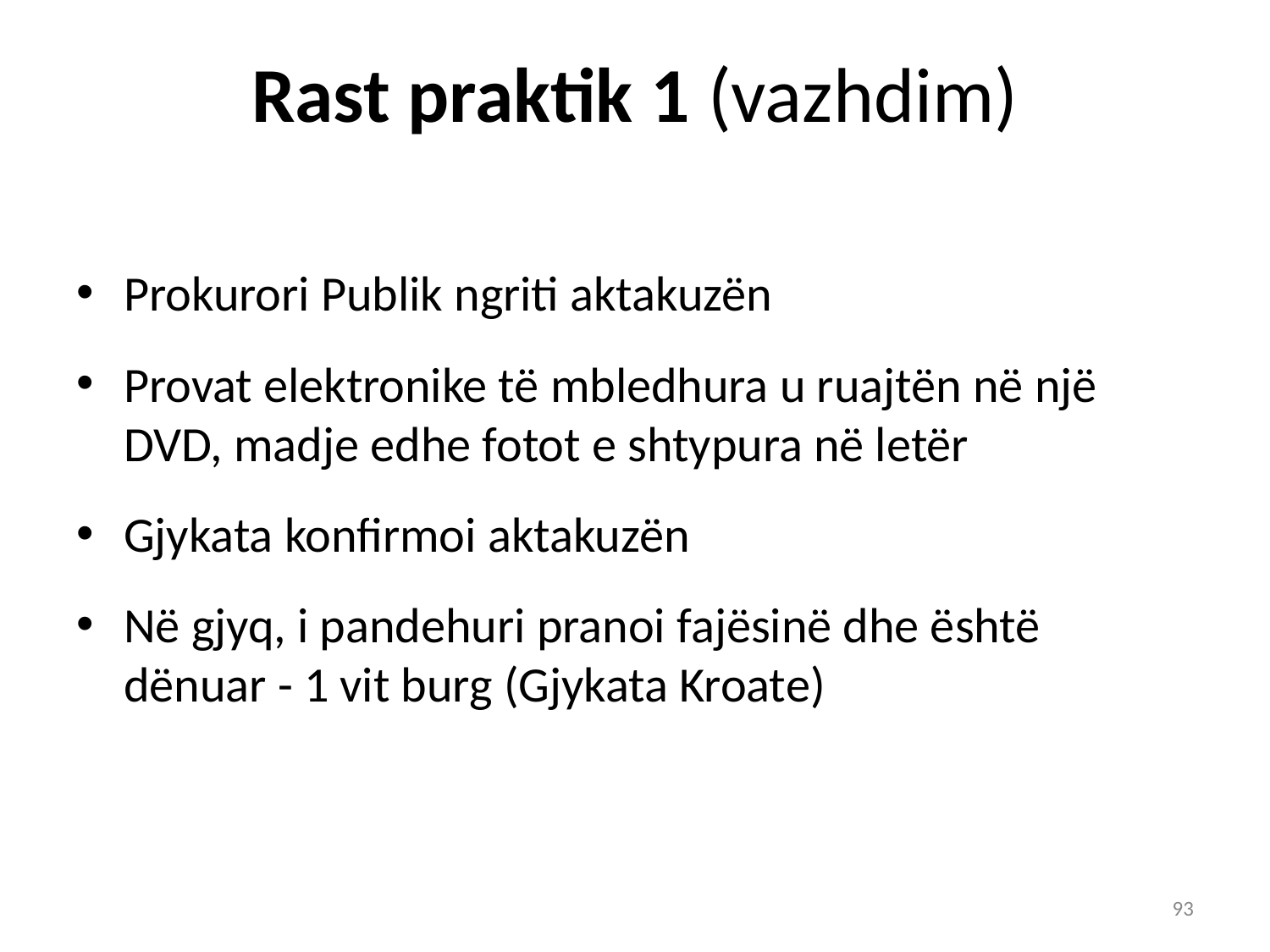

# Rast praktik 1 (vazhdim)
Prokurori Publik ngriti aktakuzën
Provat elektronike të mbledhura u ruajtën në një DVD, madje edhe fotot e shtypura në letër
Gjykata konfirmoi aktakuzën
Në gjyq, i pandehuri pranoi fajësinë dhe është dënuar - 1 vit burg (Gjykata Kroate)
93